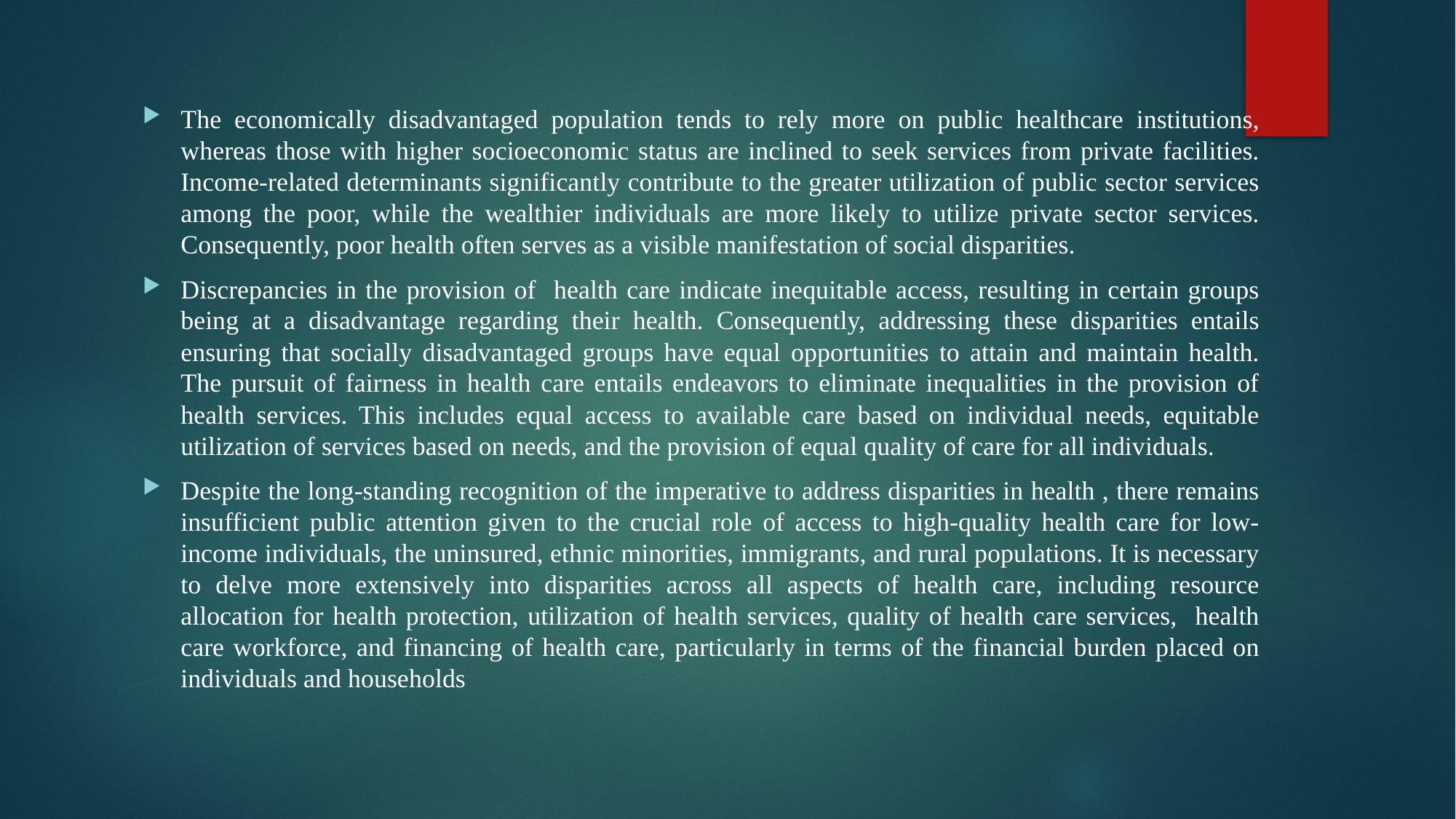

The economically disadvantaged population tends to rely more on public healthcare institutions, whereas those with higher socioeconomic status are inclined to seek services from private facilities. Income-related determinants significantly contribute to the greater utilization of public sector services among the poor, while the wealthier individuals are more likely to utilize private sector services. Consequently, poor health often serves as a visible manifestation of social disparities.
Discrepancies in the provision of  health care indicate inequitable access, resulting in certain groups being at a disadvantage regarding their health. Consequently, addressing these disparities entails ensuring that socially disadvantaged groups have equal opportunities to attain and maintain health. The pursuit of fairness in health care entails endeavors to eliminate inequalities in the provision of health services. This includes equal access to available care based on individual needs, equitable utilization of services based on needs, and the provision of equal quality of care for all individuals.
Despite the long-standing recognition of the imperative to address disparities in health , there remains insufficient public attention given to the crucial role of access to high-quality health care for low-income individuals, the uninsured, ethnic minorities, immigrants, and rural populations. It is necessary to delve more extensively into disparities across all aspects of health care, including resource allocation for health protection, utilization of health services, quality of health care services,  health care workforce, and financing of health care, particularly in terms of the financial burden placed on individuals and households